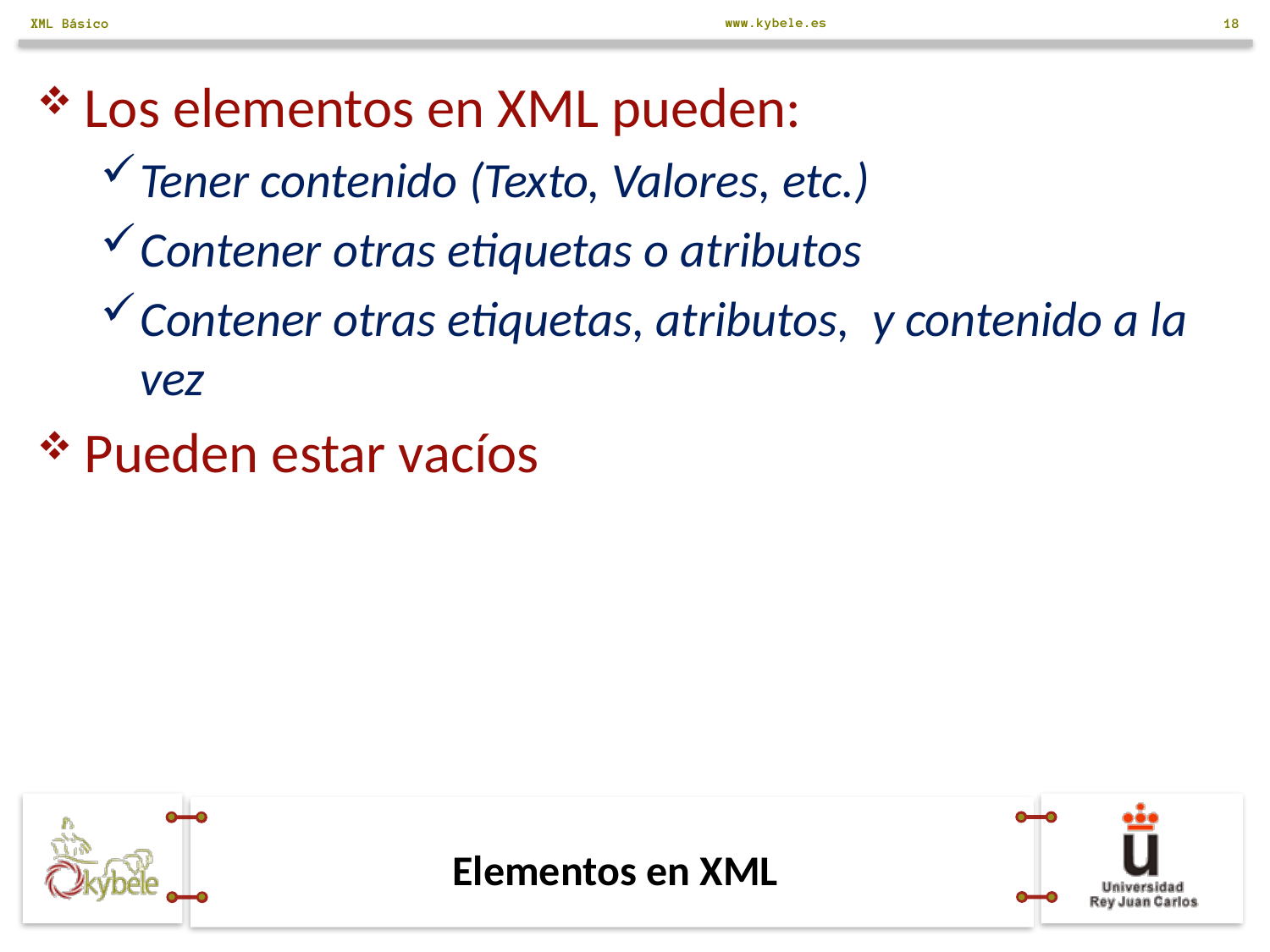

XML Básico
18
Los elementos en XML pueden:
Tener contenido (Texto, Valores, etc.)
Contener otras etiquetas o atributos
Contener otras etiquetas, atributos,  y contenido a la vez
Pueden estar vacíos
# Elementos en XML